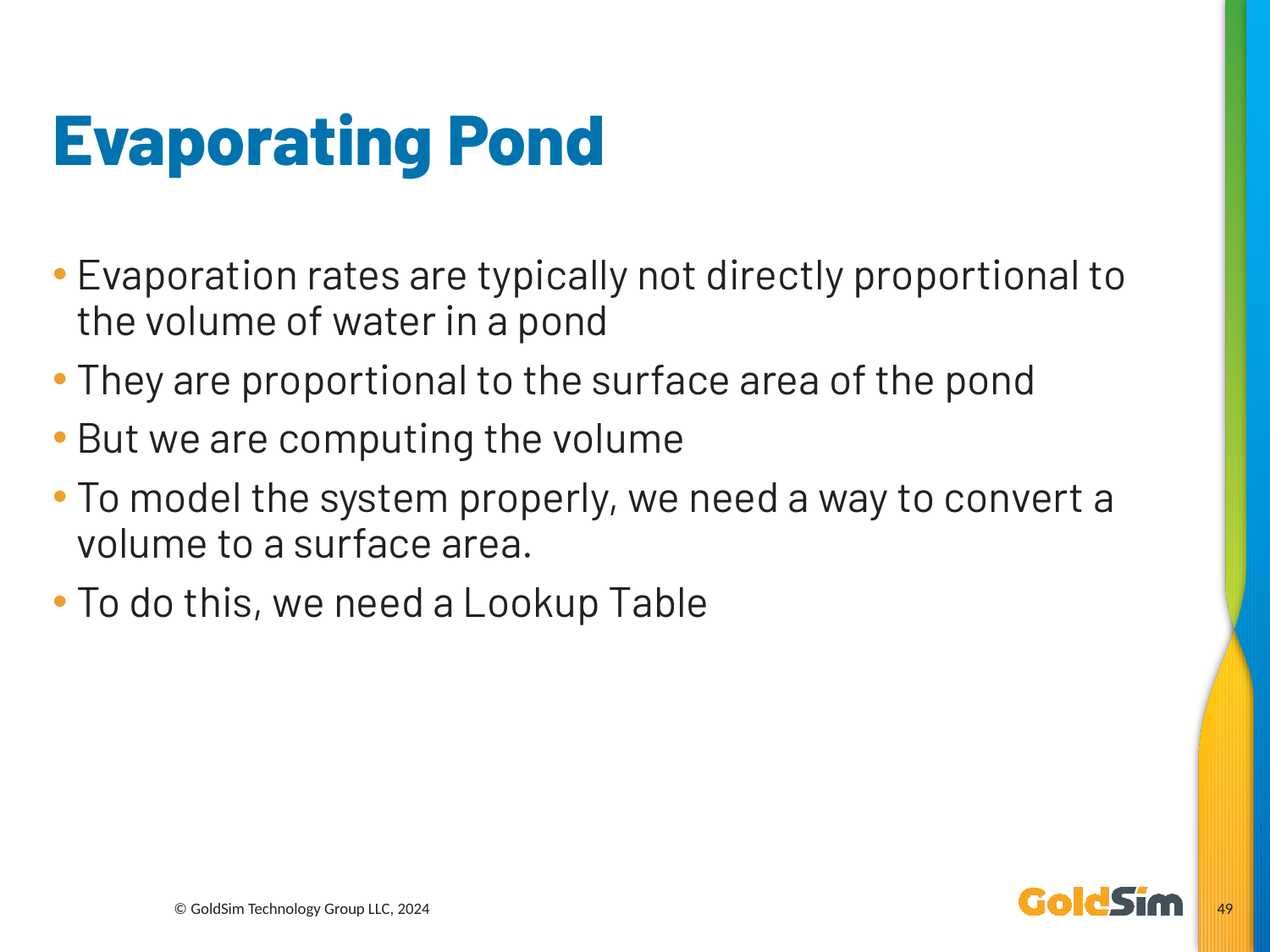

# Evaporating Pond
Evaporation rates are typically not directly proportional to the volume of water in a pond
They are proportional to the surface area of the pond
But we are computing the volume
To model the system properly, we need a way to convert a volume to a surface area.
To do this, we need a Lookup Table
© GoldSim Technology Group LLC, 2024
49